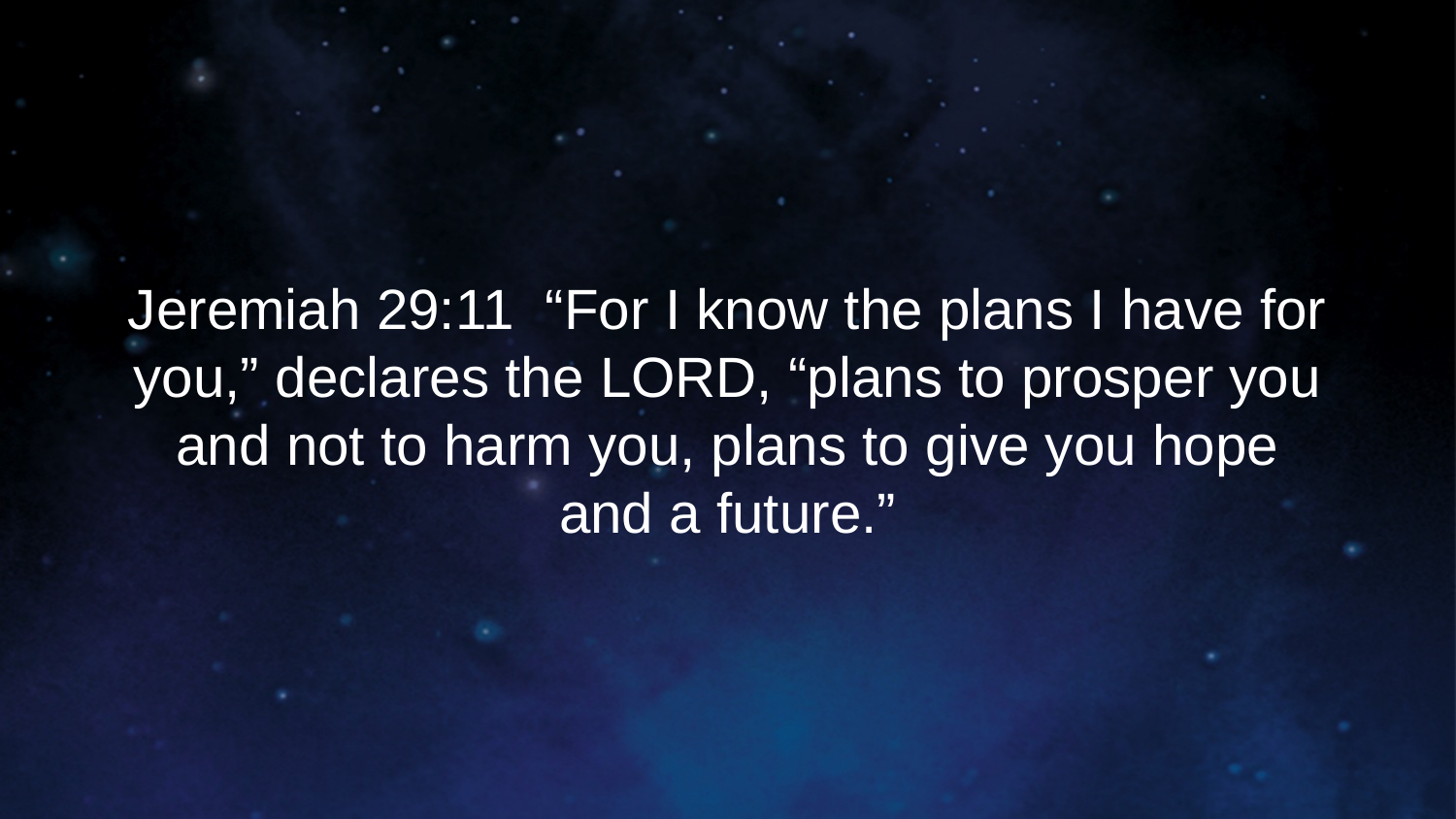

# Jeremiah 29:11  “For I know the plans I have for you,” declares the LORD, “plans to prosper you and not to harm you, plans to give you hope and a future.”